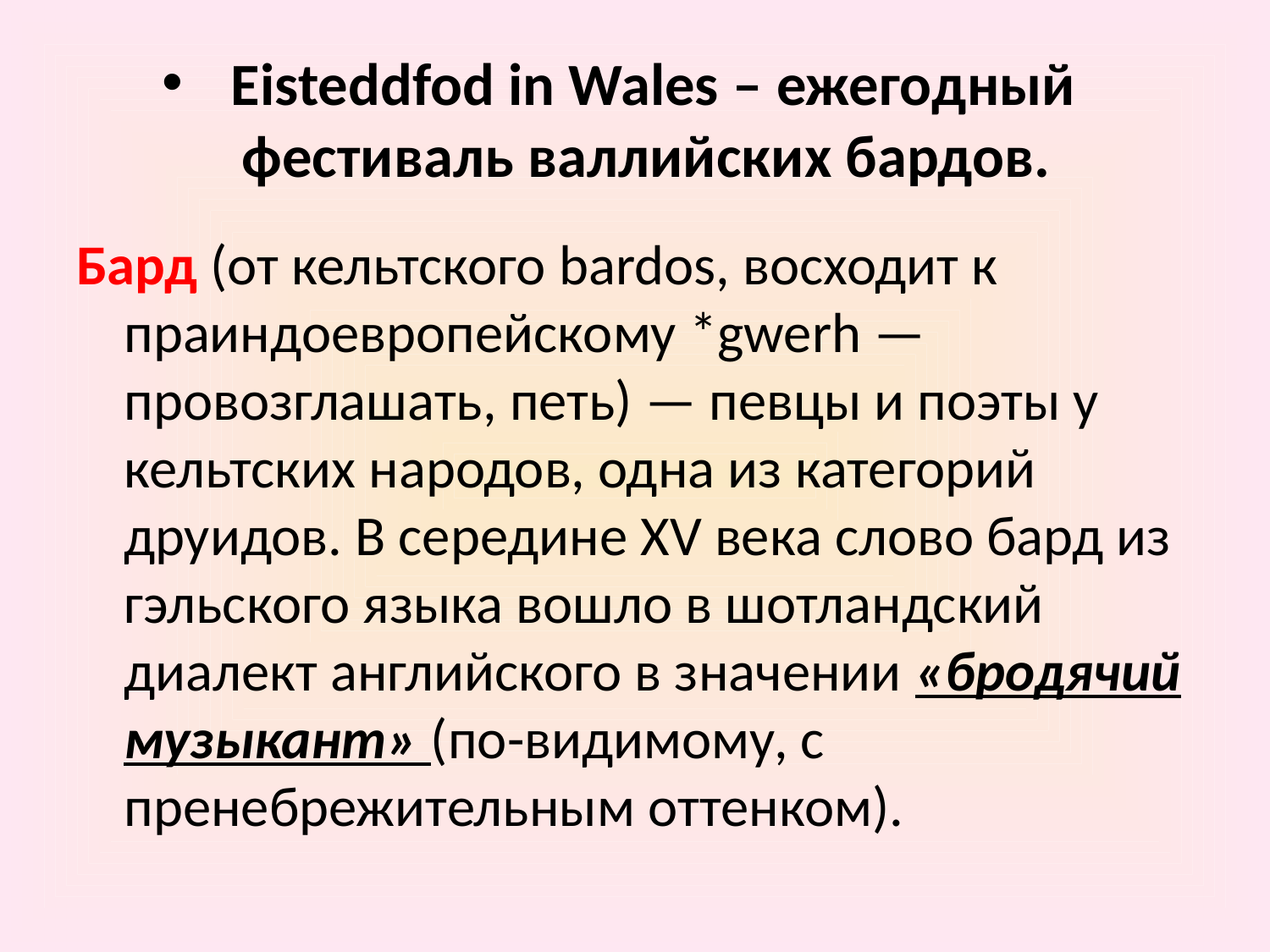

# Eisteddfod in Wales – ежегодный фестиваль валлийских бардов.
Бард (от кельтского bardos, восходит к праиндоевропейскому *gwerh — провозглашать, петь) — певцы и поэты у кельтских народов, одна из категорий друидов. В середине XV века слово бард из гэльского языка вошло в шотландский диалект английского в значении «бродячий музыкант» (по-видимому, с пренебрежительным оттенком).